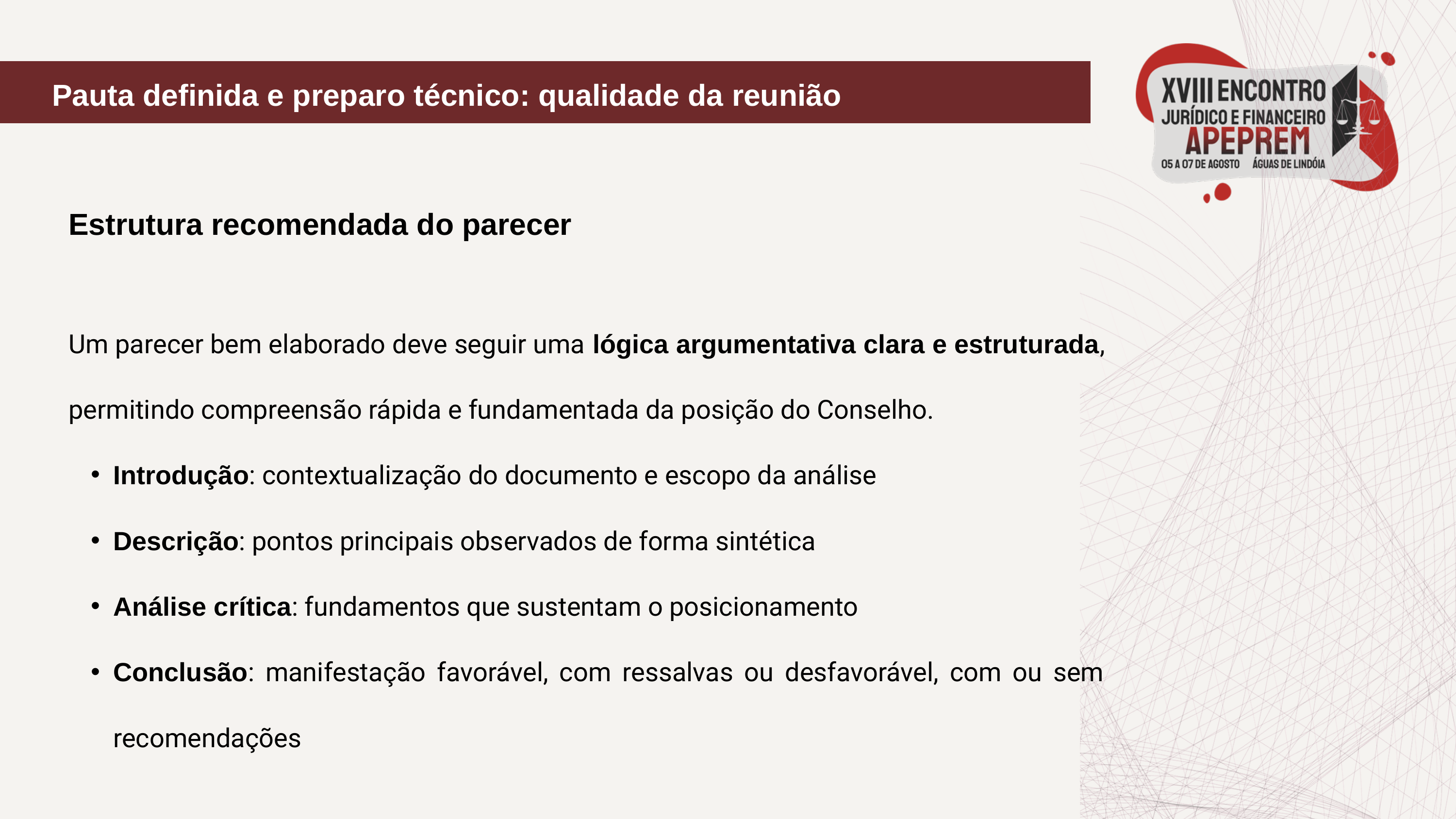

Pauta definida e preparo técnico: qualidade da reunião
Estrutura recomendada do parecer
Um parecer bem elaborado deve seguir uma lógica argumentativa clara e estruturada, permitindo compreensão rápida e fundamentada da posição do Conselho.
Introdução: contextualização do documento e escopo da análise
Descrição: pontos principais observados de forma sintética
Análise crítica: fundamentos que sustentam o posicionamento
Conclusão: manifestação favorável, com ressalvas ou desfavorável, com ou sem recomendações